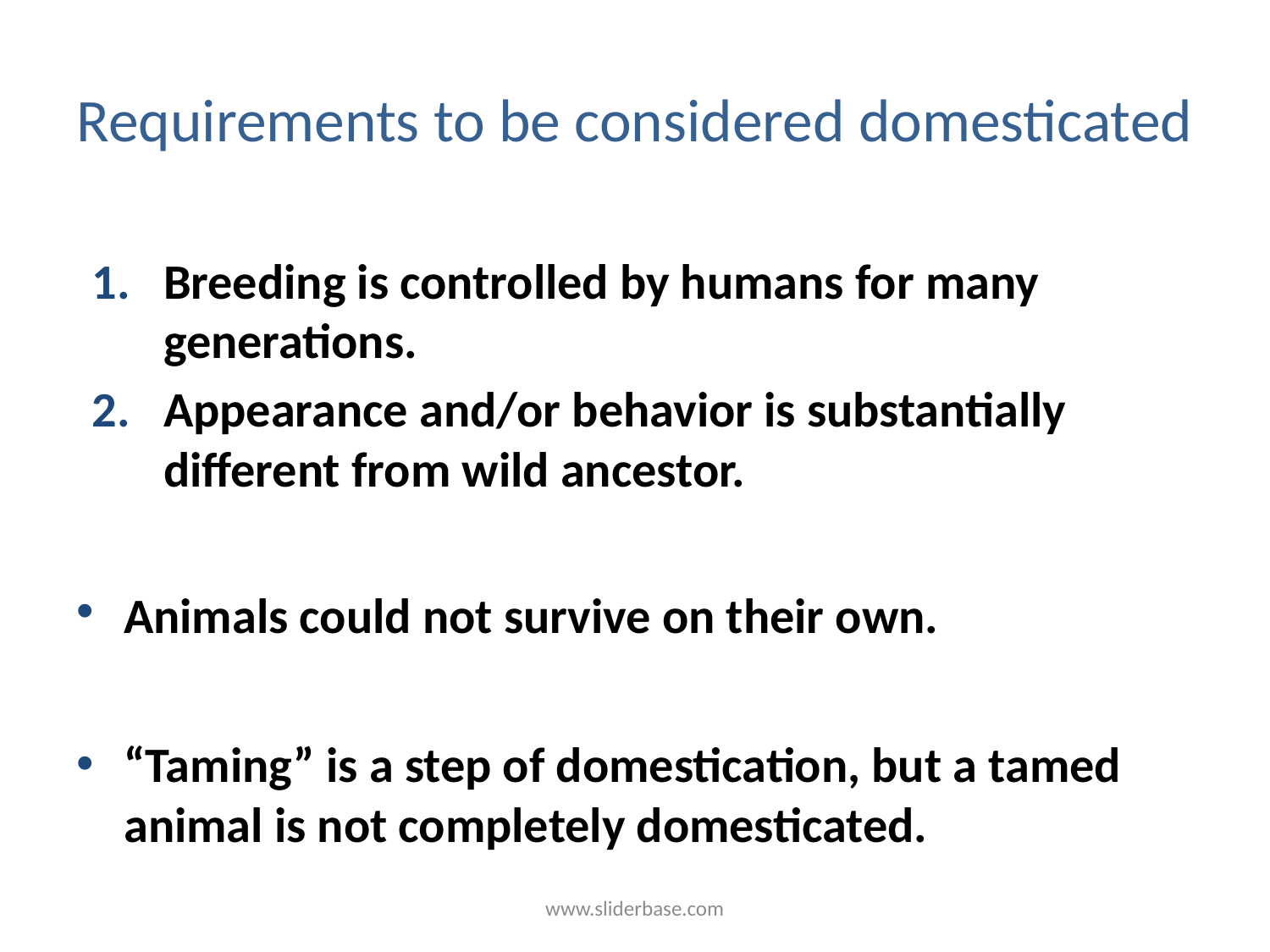

# Requirements to be considered domesticated
Breeding is controlled by humans for many generations.
Appearance and/or behavior is substantially different from wild ancestor.

Animals could not survive on their own.

“Taming” is a step of domestication, but a tamed animal is not completely domesticated.

www.sliderbase.com